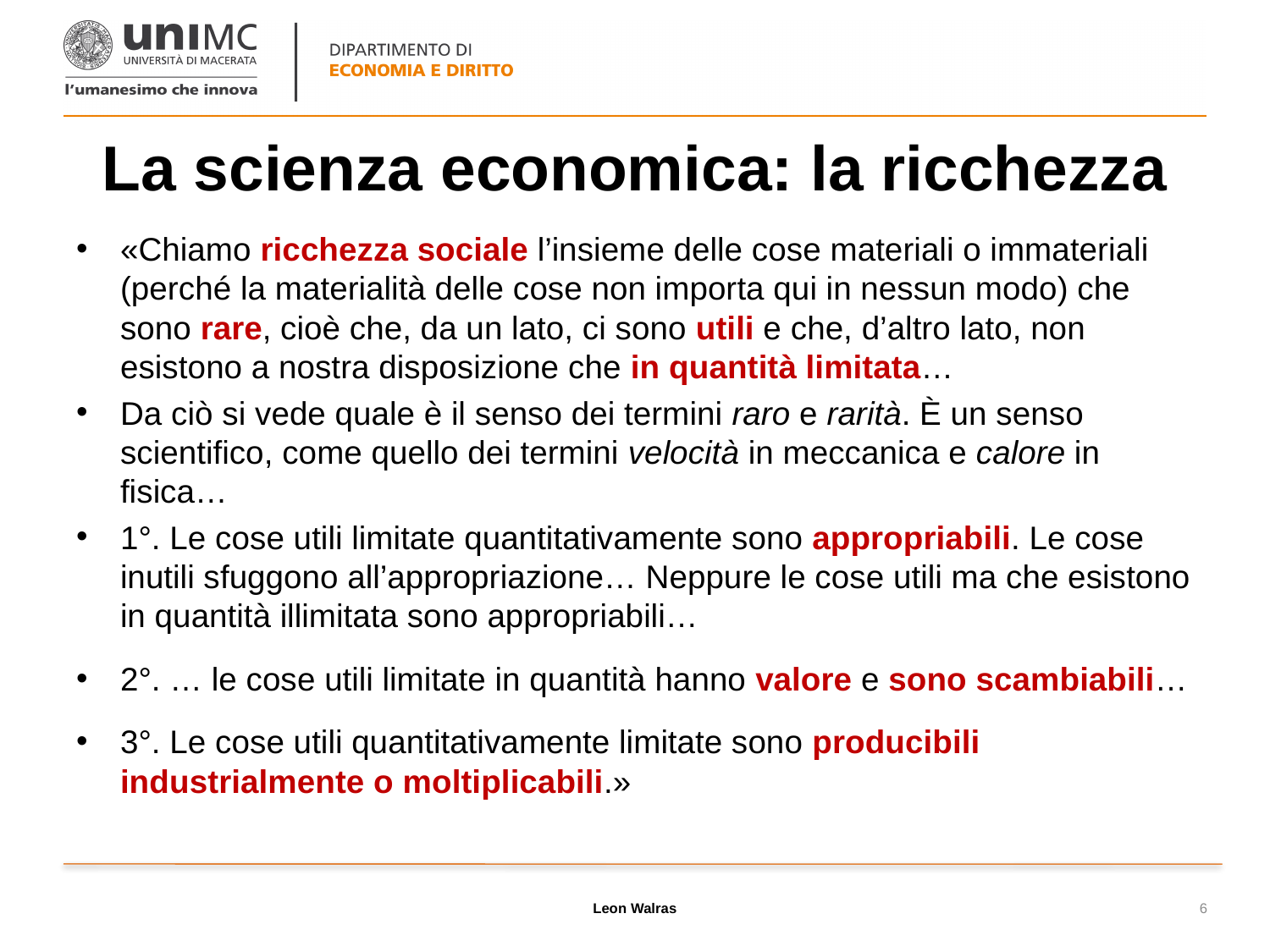

# La scienza economica: la ricchezza
«Chiamo ricchezza sociale l’insieme delle cose materiali o immateriali (perché la materialità delle cose non importa qui in nessun modo) che sono rare, cioè che, da un lato, ci sono utili e che, d’altro lato, non esistono a nostra disposizione che in quantità limitata…
Da ciò si vede quale è il senso dei termini raro e rarità. È un senso scientifico, come quello dei termini velocità in meccanica e calore in fisica…
1°. Le cose utili limitate quantitativamente sono appropriabili. Le cose inutili sfuggono all’appropriazione… Neppure le cose utili ma che esistono in quantità illimitata sono appropriabili…

2°. … le cose utili limitate in quantità hanno valore e sono scambiabili…

3°. Le cose utili quantitativamente limitate sono producibili industrialmente o moltiplicabili.»

Leon Walras
6